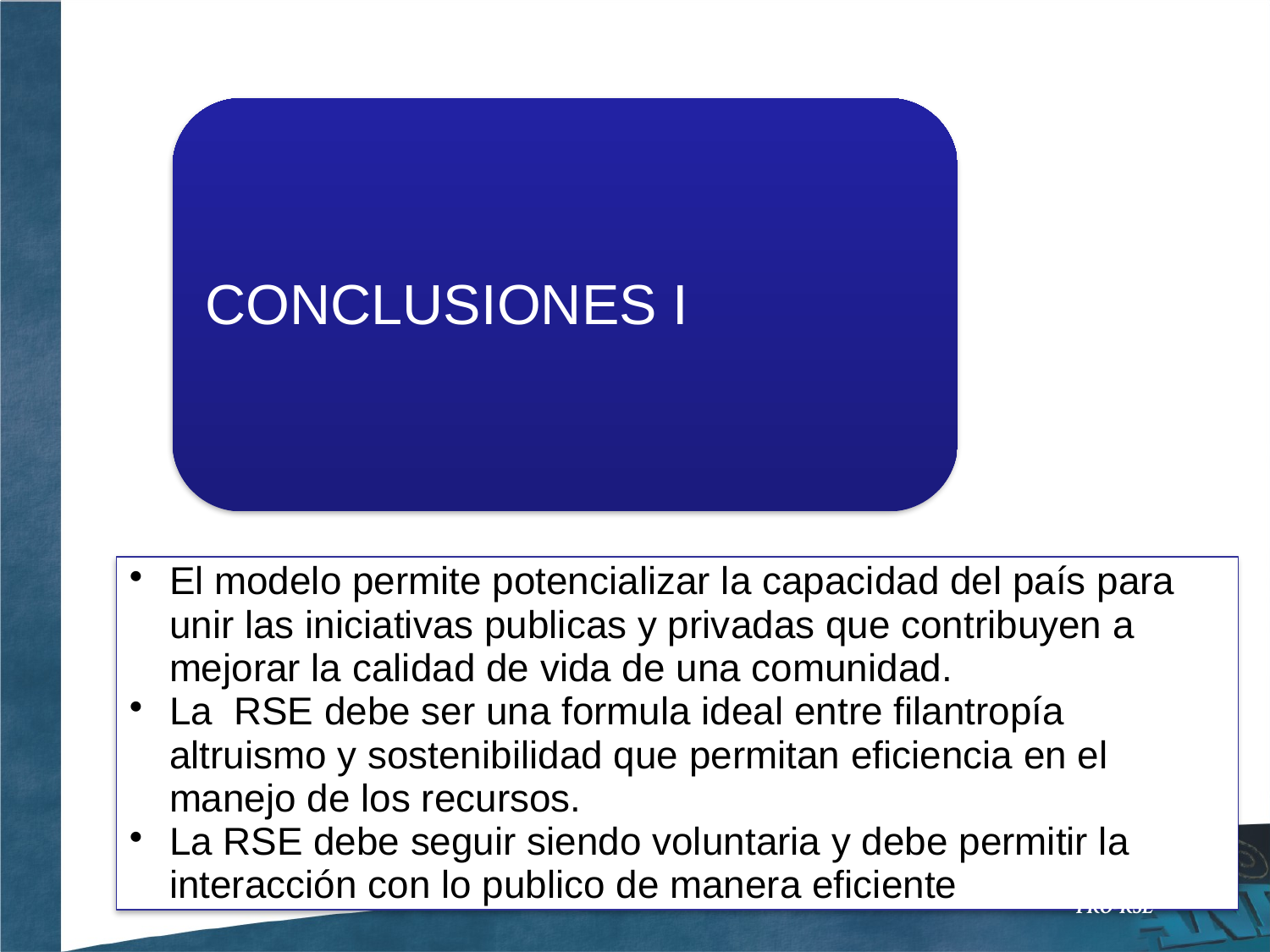

CONCLUSIONES I
El modelo permite potencializar la capacidad del país para unir las iniciativas publicas y privadas que contribuyen a mejorar la calidad de vida de una comunidad.
La  RSE debe ser una formula ideal entre filantropía altruismo y sostenibilidad que permitan eficiencia en el manejo de los recursos.

Proyecto BID – ANDI
PRO-RSE